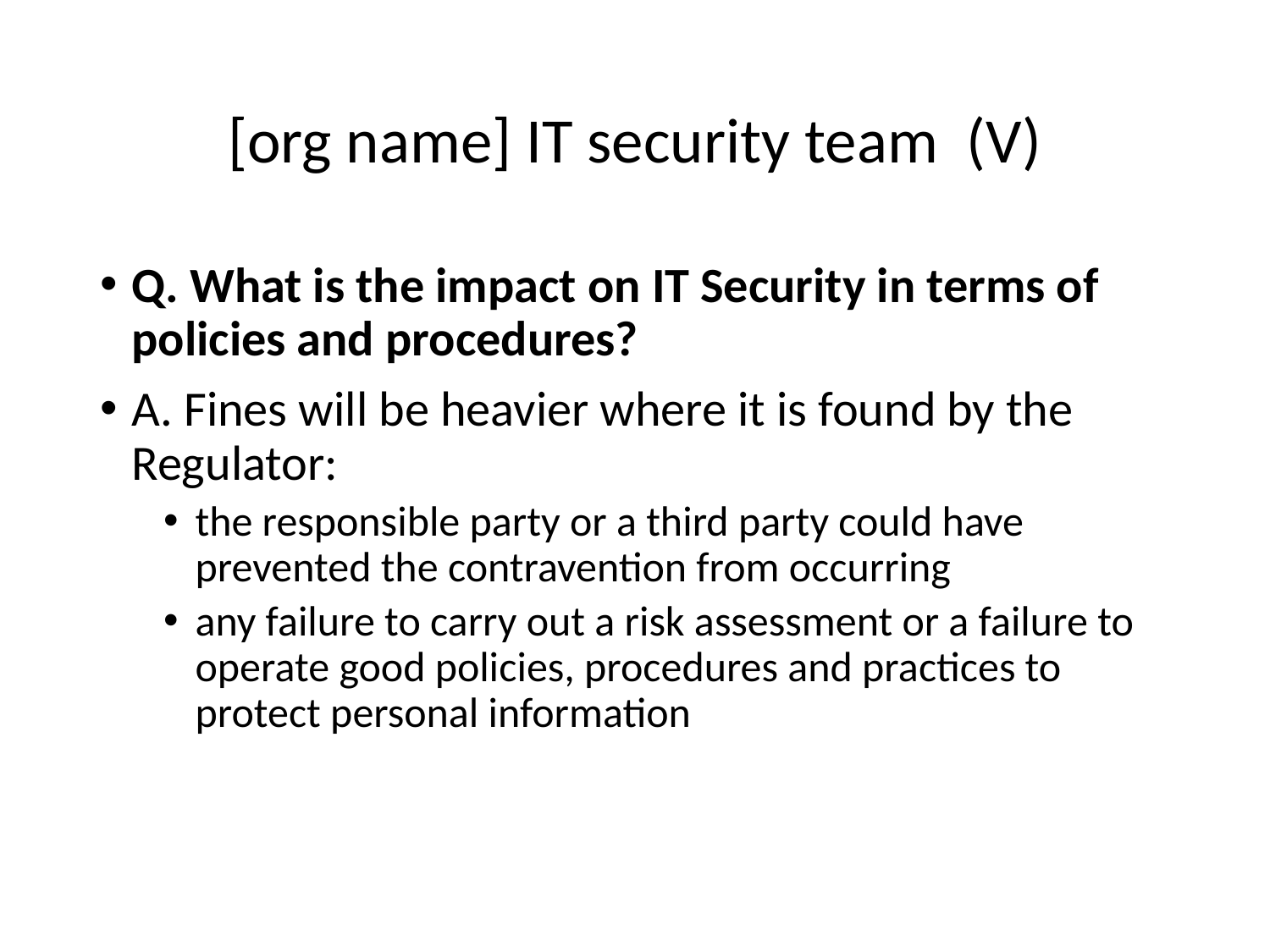

# [org name] IT security team  (V)
Q. What is the impact on IT Security in terms of policies and procedures?
A. Fines will be heavier where it is found by the Regulator:
the responsible party or a third party could have prevented the contravention from occurring
any failure to carry out a risk assessment or a failure to operate good policies, procedures and practices to protect personal information